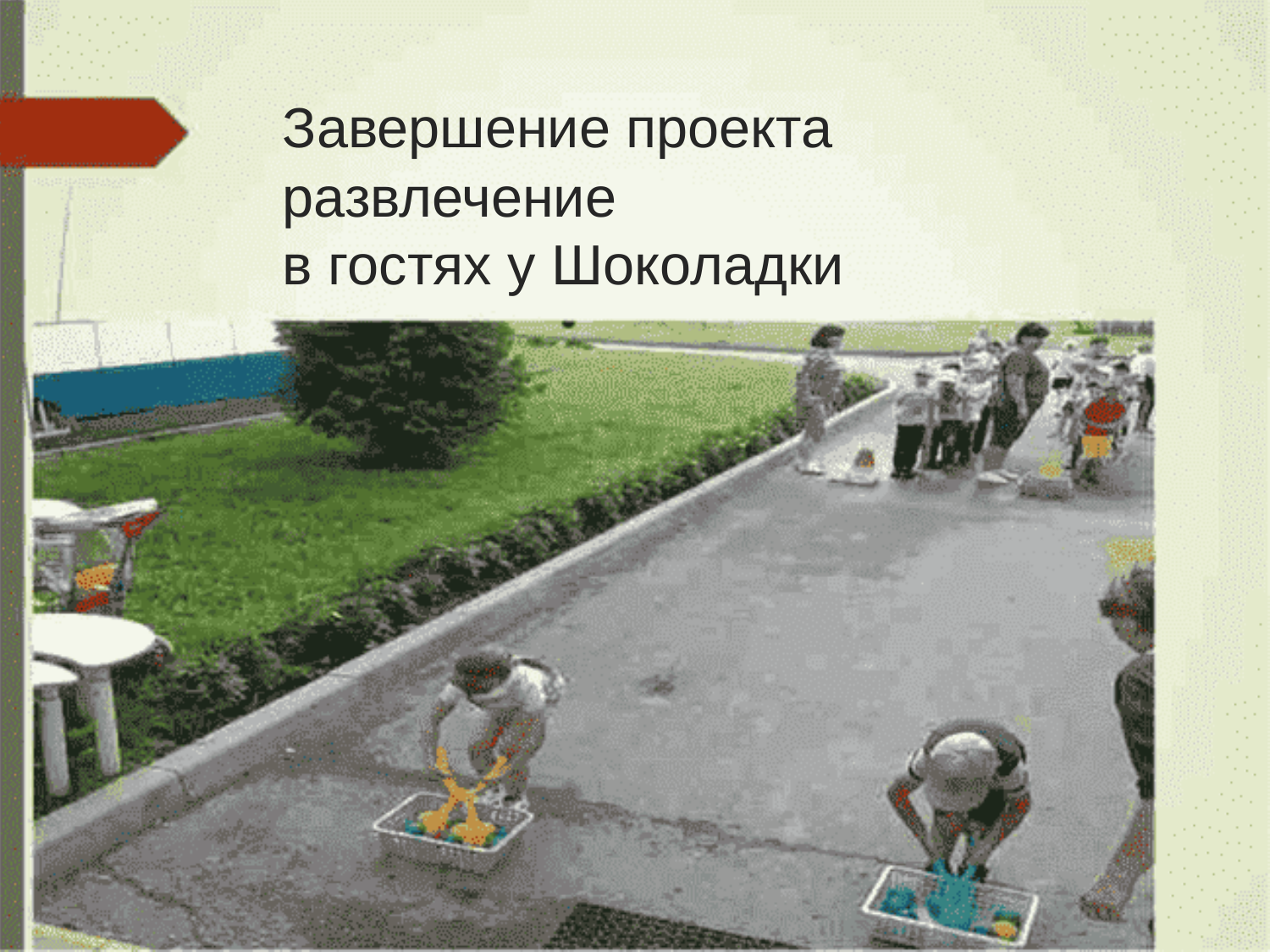

Завершение проекта
развлечение
в гостях у Шоколадки